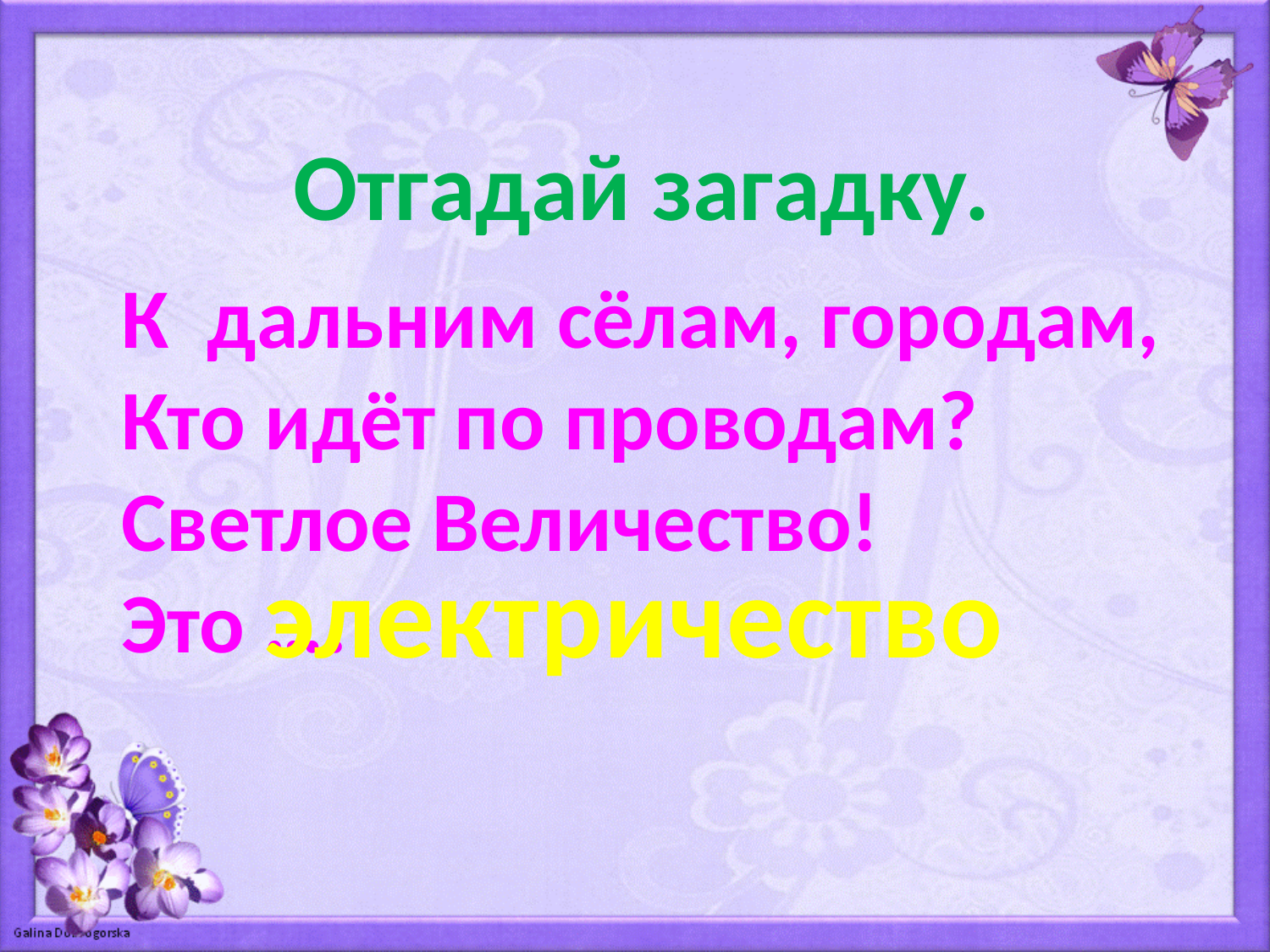

Отгадай загадку.
К  дальним сёлам, городам,
Кто идёт по проводам?
Светлое Величество!
Это ….
электричество